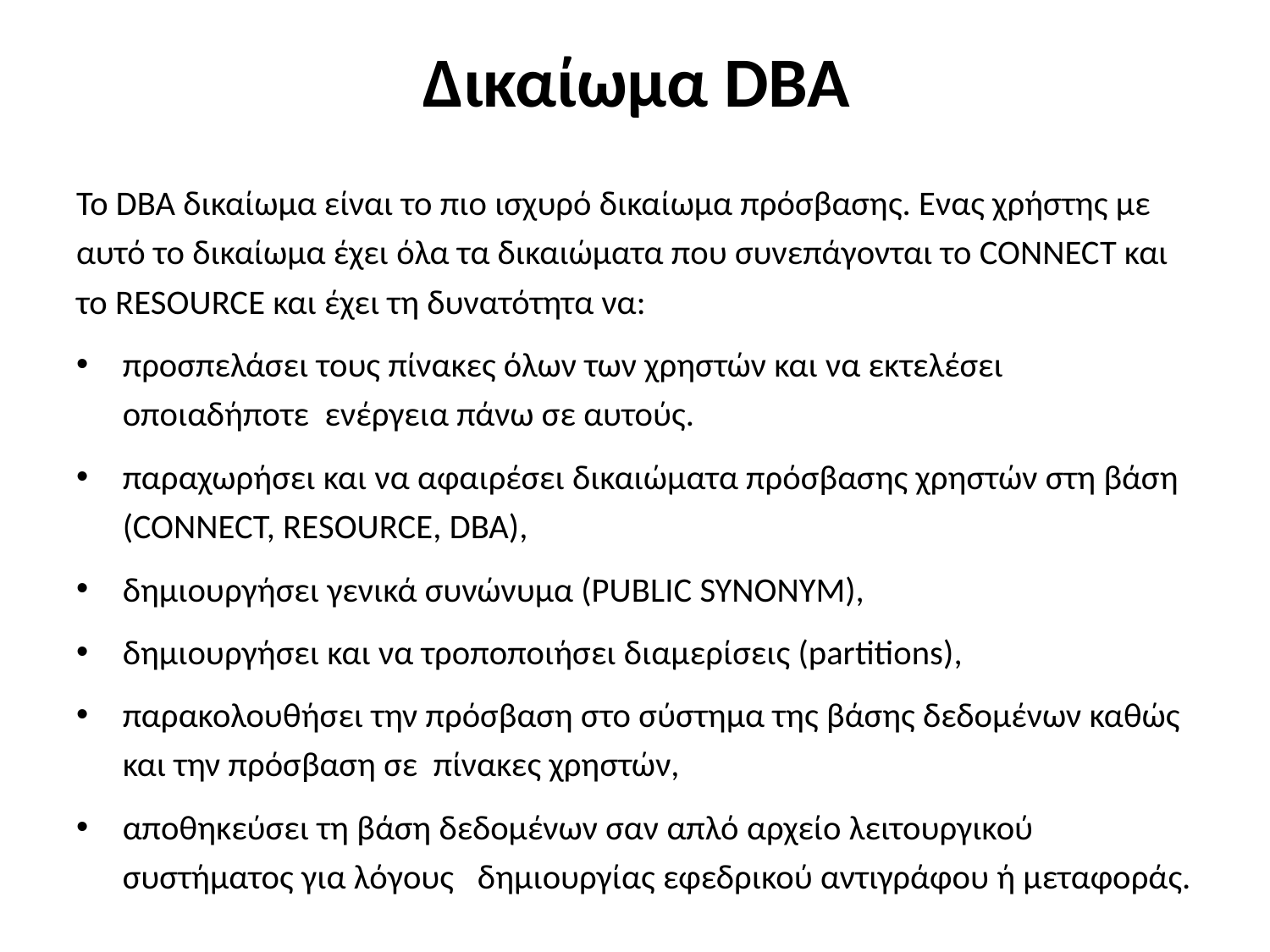

# Δικαίωμα DBA
Το DBA δικαίωμα είναι το πιο ισχυρό δικαίωμα πρόσβασης. Ενας χρήστης με αυτό το δικαίωμα έχει όλα τα δικαιώματα που συνεπάγονται το CONNECT και το RESOURCE και έχει τη δυνατότητα να:
προσπελάσει τους πίνακες όλων των χρηστών και να εκτελέσει οποιαδήποτε  ενέργεια πάνω σε αυτούς.
παραχωρήσει και να αφαιρέσει δικαιώματα πρόσβασης χρηστών στη βάση (CONNECT, RESOURCE, DBA),
δημιουργήσει γενικά συνώνυμα (PUBLIC SYNONYM),
δημιουργήσει και να τροποποιήσει διαμερίσεις (partitions),
παρακολουθήσει την πρόσβαση στο σύστημα της βάσης δεδομένων καθώς και την πρόσβαση σε  πίνακες χρηστών,
αποθηκεύσει τη βάση δεδομένων σαν απλό αρχείο λειτουργικού συστήματος για λόγους   δημιουργίας εφεδρικού αντιγράφου ή μεταφοράς.